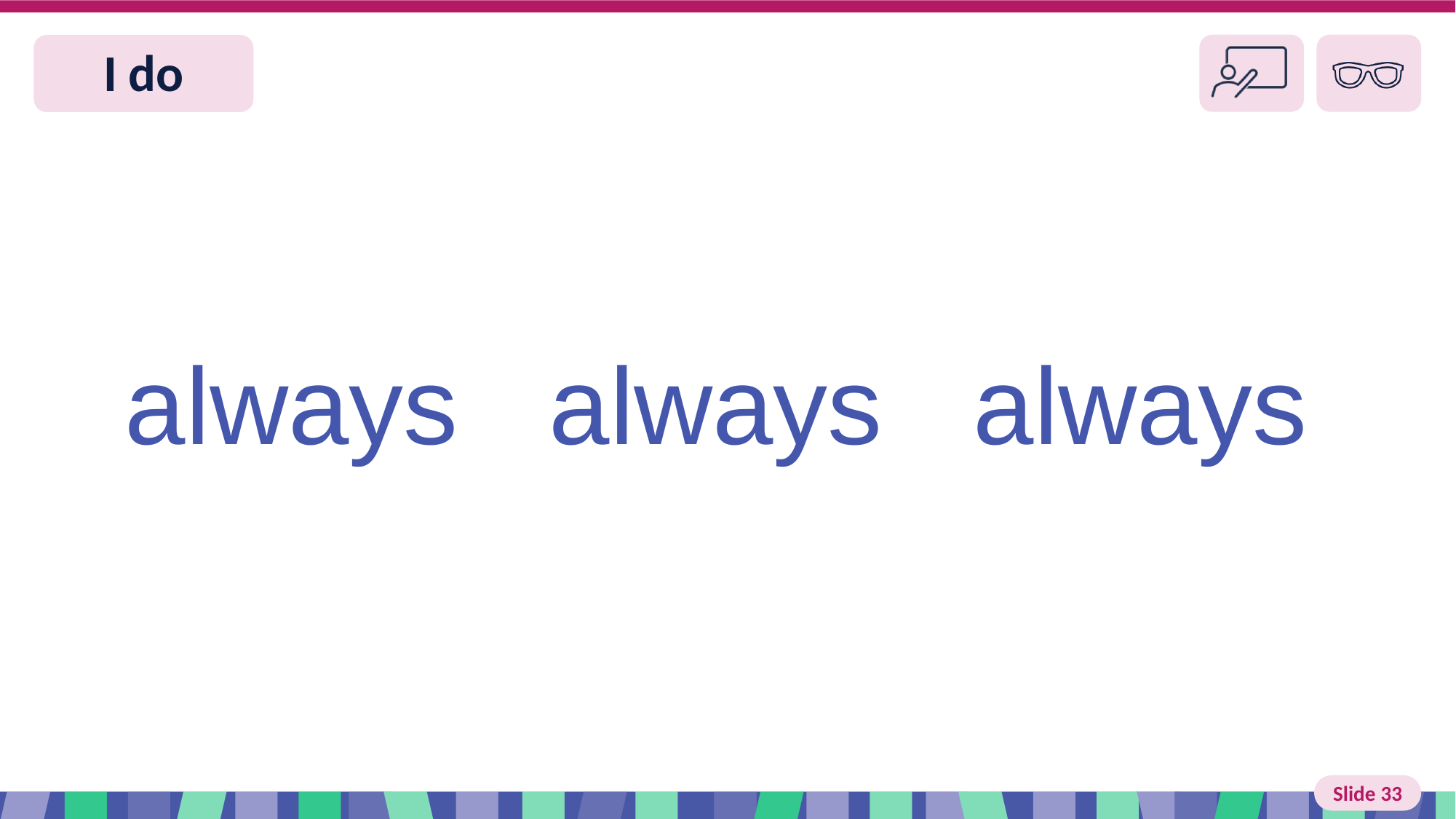

Slide 33 I do
always   always   always